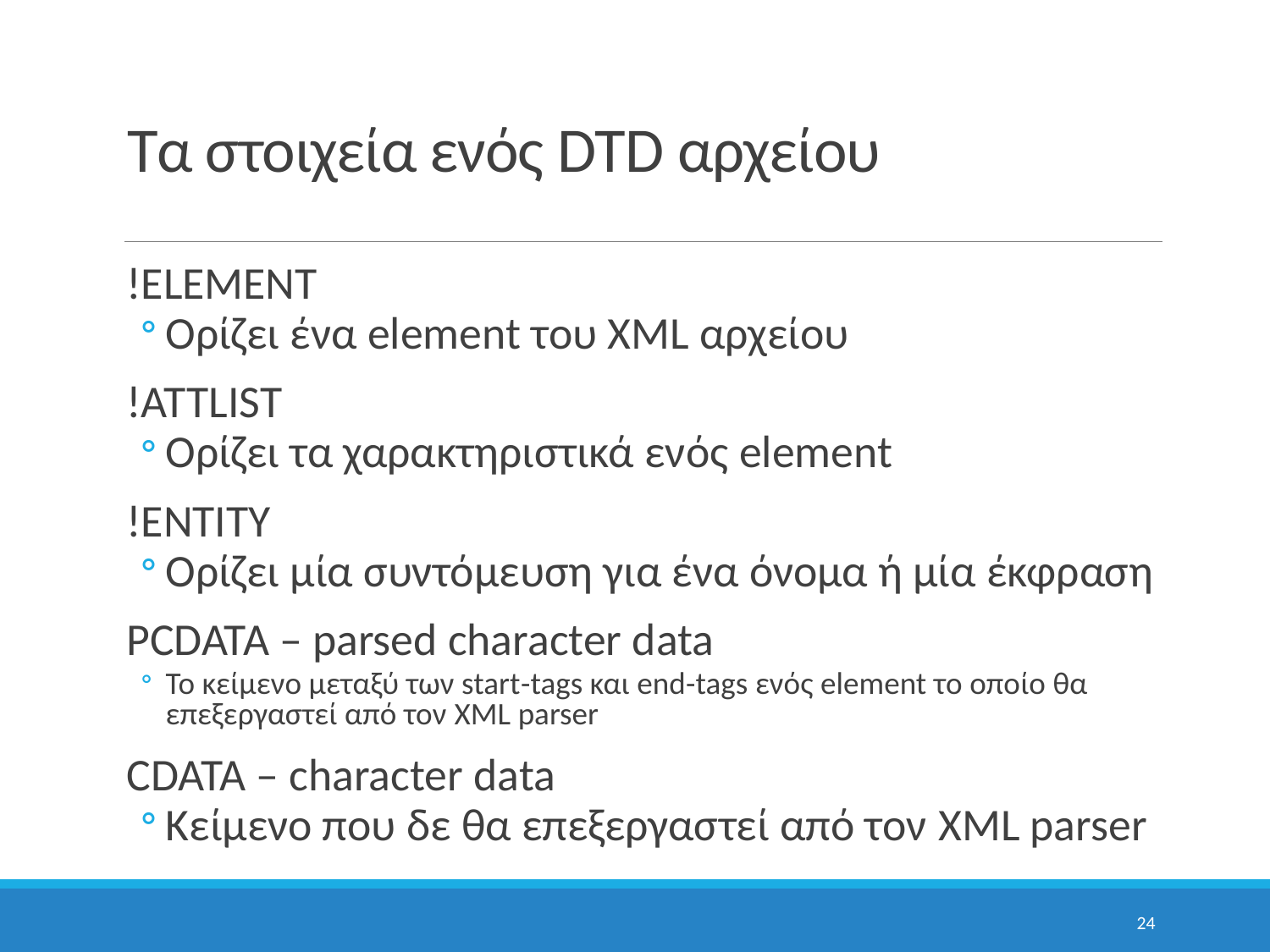

# Τα στοιχεία ενός DTD αρχείου
!ELEMENT
Ορίζει ένα element του XML αρχείου
!ATTLIST
Ορίζει τα χαρακτηριστικά ενός element
!ENTITY
Ορίζει μία συντόμευση για ένα όνομα ή μία έκφραση
PCDATA – parsed character data
Το κείμενο μεταξύ των start-tags και end-tags ενός element το οποίο θα επεξεργαστεί από τον XML parser
CDATA – character data
Κείμενο που δε θα επεξεργαστεί από τον XML parser
24